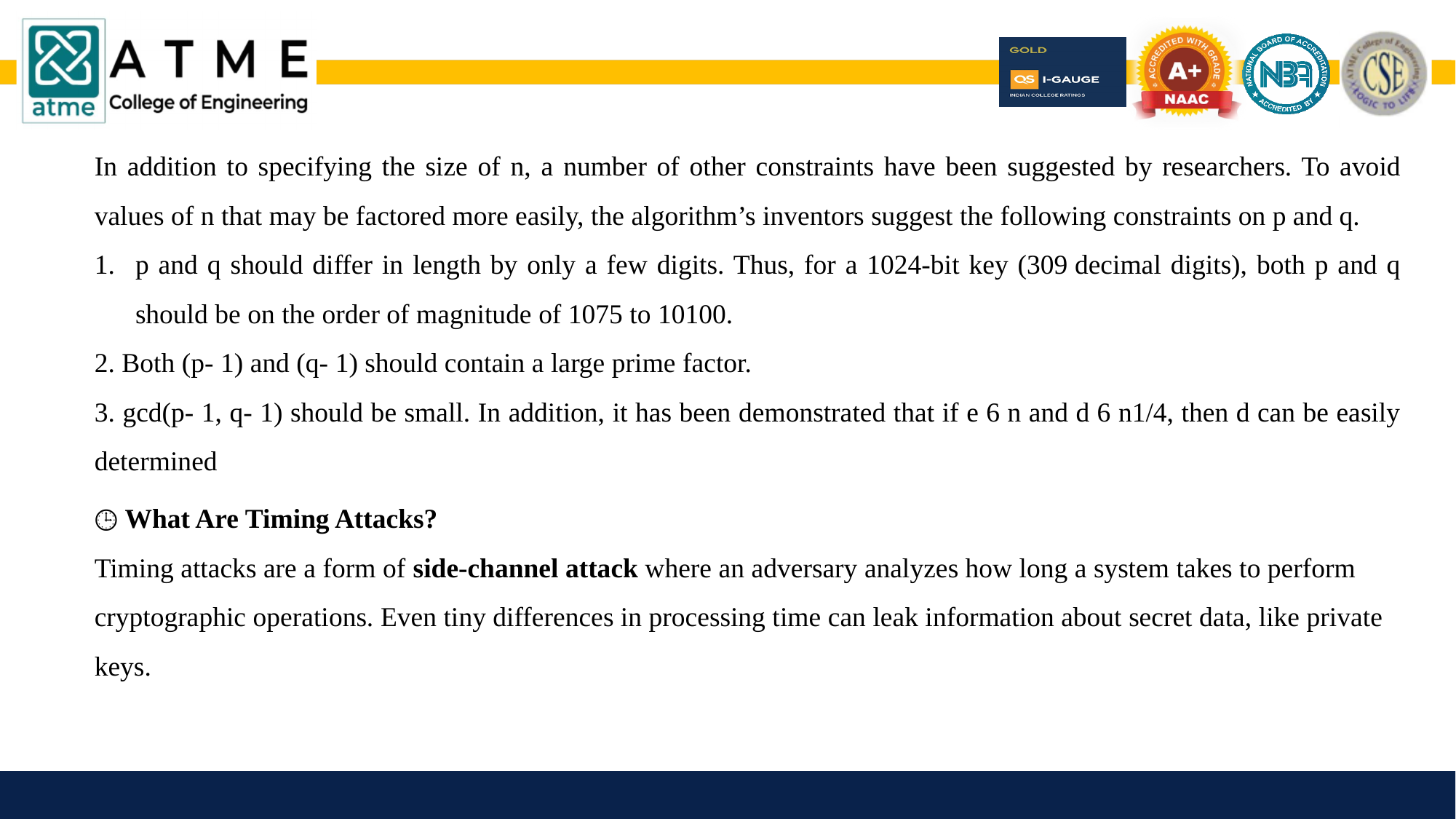

In addition to specifying the size of n, a number of other constraints have been suggested by researchers. To avoid values of n that may be factored more easily, the algorithm’s inventors suggest the following constraints on p and q.
p and q should differ in length by only a few digits. Thus, for a 1024-bit key (309 decimal digits), both p and q should be on the order of magnitude of 1075 to 10100.
2. Both (p- 1) and (q- 1) should contain a large prime factor.
3. gcd(p- 1, q- 1) should be small. In addition, it has been demonstrated that if e 6 n and d 6 n1/4, then d can be easily determined
🕒 What Are Timing Attacks?
Timing attacks are a form of side-channel attack where an adversary analyzes how long a system takes to perform cryptographic operations. Even tiny differences in processing time can leak information about secret data, like private keys.